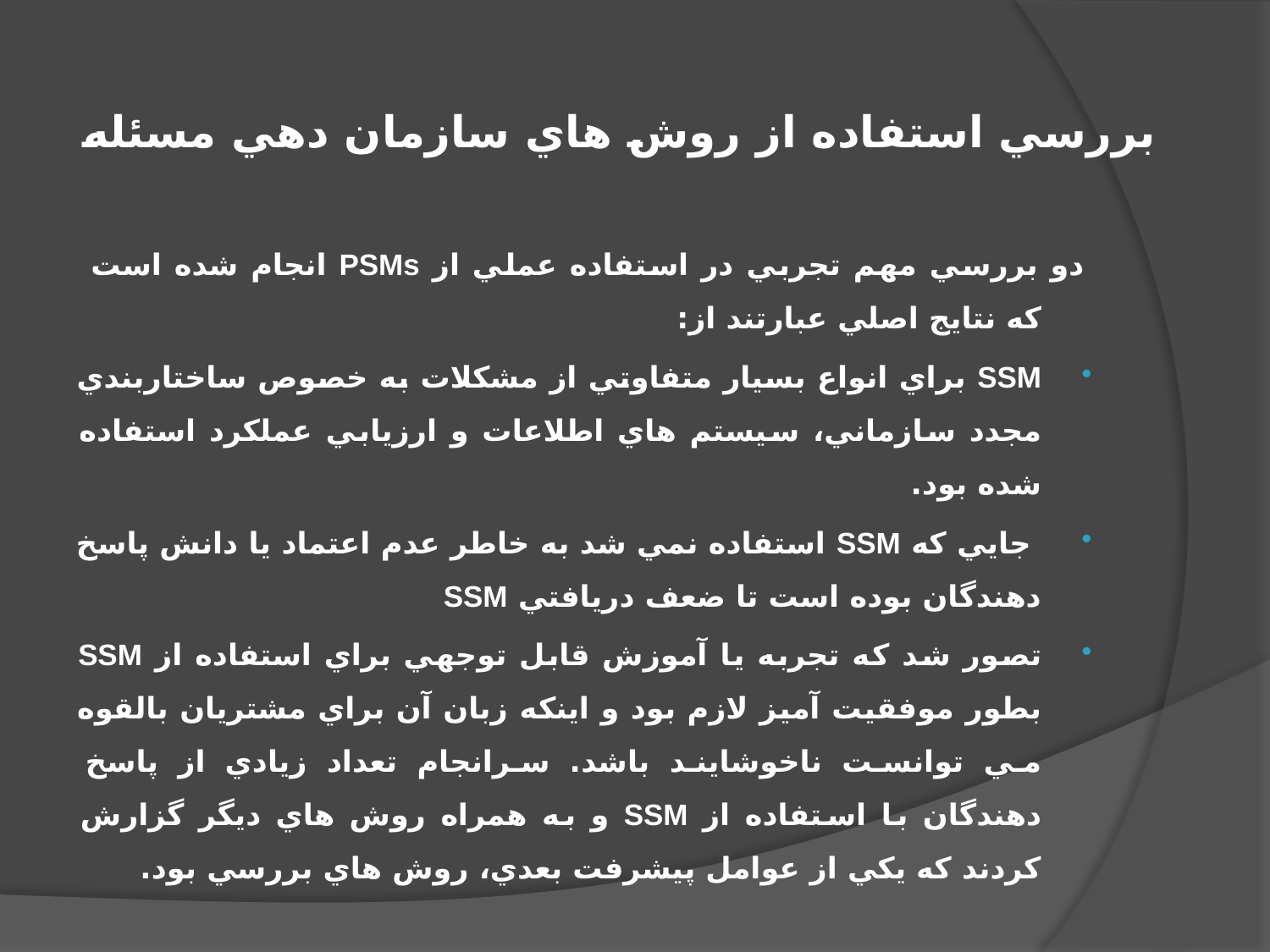

# بررسي استفاده از روش هاي سازمان دهي مسئله
دو بررسي مهم تجربي در استفاده عملي از PSMs انجام شده است  که نتايج اصلي عبارتند از:
SSM براي انواع بسيار متفاوتي از مشكلات به خصوص ساختاربندي مجدد سازماني، سيستم هاي اطلاعات و ارزيابي عملكرد استفاده شده بود.
 جايي كه SSM استفاده نمي شد به خاطر عدم اعتماد يا دانش پاسخ دهندگان بوده است تا ضعف دريافتي SSM
تصور شد كه تجربه يا آموزش قابل توجهي براي استفاده از SSM بطور موفقيت آميز لازم بود و اينكه زبان آن براي مشتريان بالقوه مي توانست ناخوشايند باشد. سرانجام تعداد زيادي از پاسخ دهندگان با استفاده از SSM و به همراه روش هاي ديگر گزارش كردند كه يكي از عوامل پيشرفت بعدي، روش هاي بررسي بود.